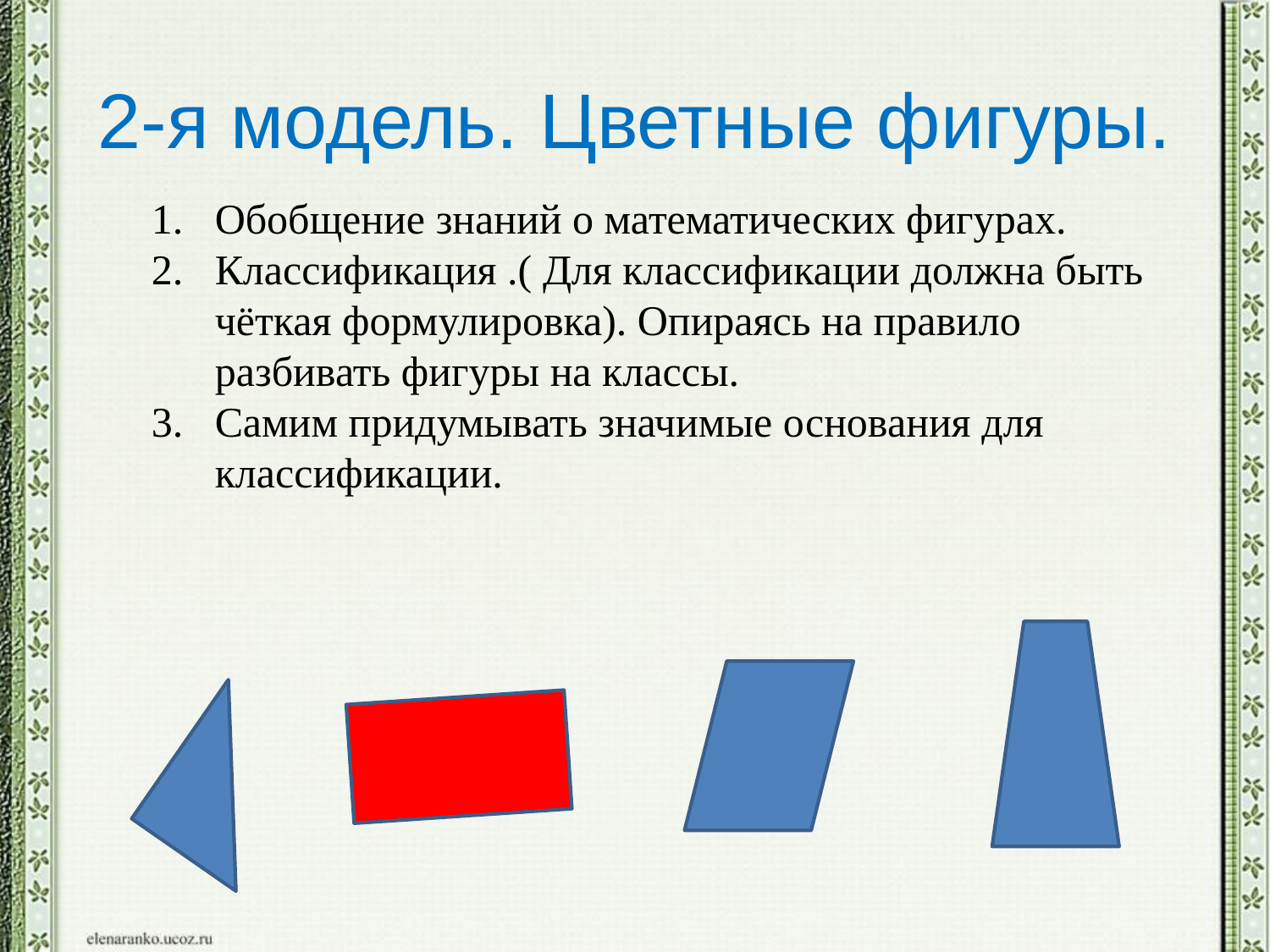

# 2-я модель. Цветные фигуры.
Обобщение знаний о математических фигурах.
Классификация .( Для классификации должна быть чёткая формулировка). Опираясь на правило разбивать фигуры на классы.
Самим придумывать значимые основания для классификации.